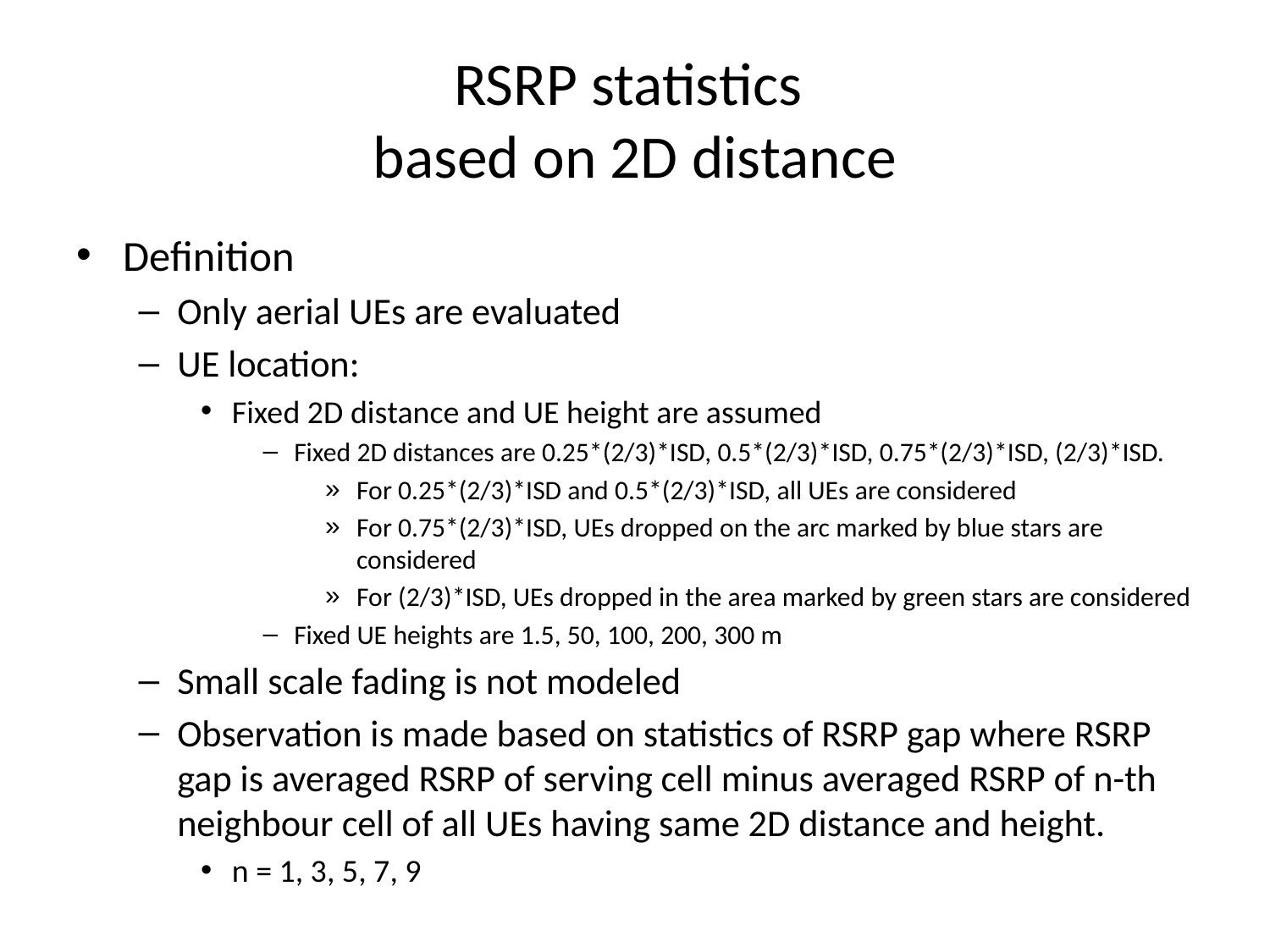

# RSRP statistics based on 2D distance
Definition
Only aerial UEs are evaluated
UE location:
Fixed 2D distance and UE height are assumed
Fixed 2D distances are 0.25*(2/3)*ISD, 0.5*(2/3)*ISD, 0.75*(2/3)*ISD, (2/3)*ISD.
For 0.25*(2/3)*ISD and 0.5*(2/3)*ISD, all UEs are considered
For 0.75*(2/3)*ISD, UEs dropped on the arc marked by blue stars are considered
For (2/3)*ISD, UEs dropped in the area marked by green stars are considered
Fixed UE heights are 1.5, 50, 100, 200, 300 m
Small scale fading is not modeled
Observation is made based on statistics of RSRP gap where RSRP gap is averaged RSRP of serving cell minus averaged RSRP of n-th neighbour cell of all UEs having same 2D distance and height.
n = 1, 3, 5, 7, 9